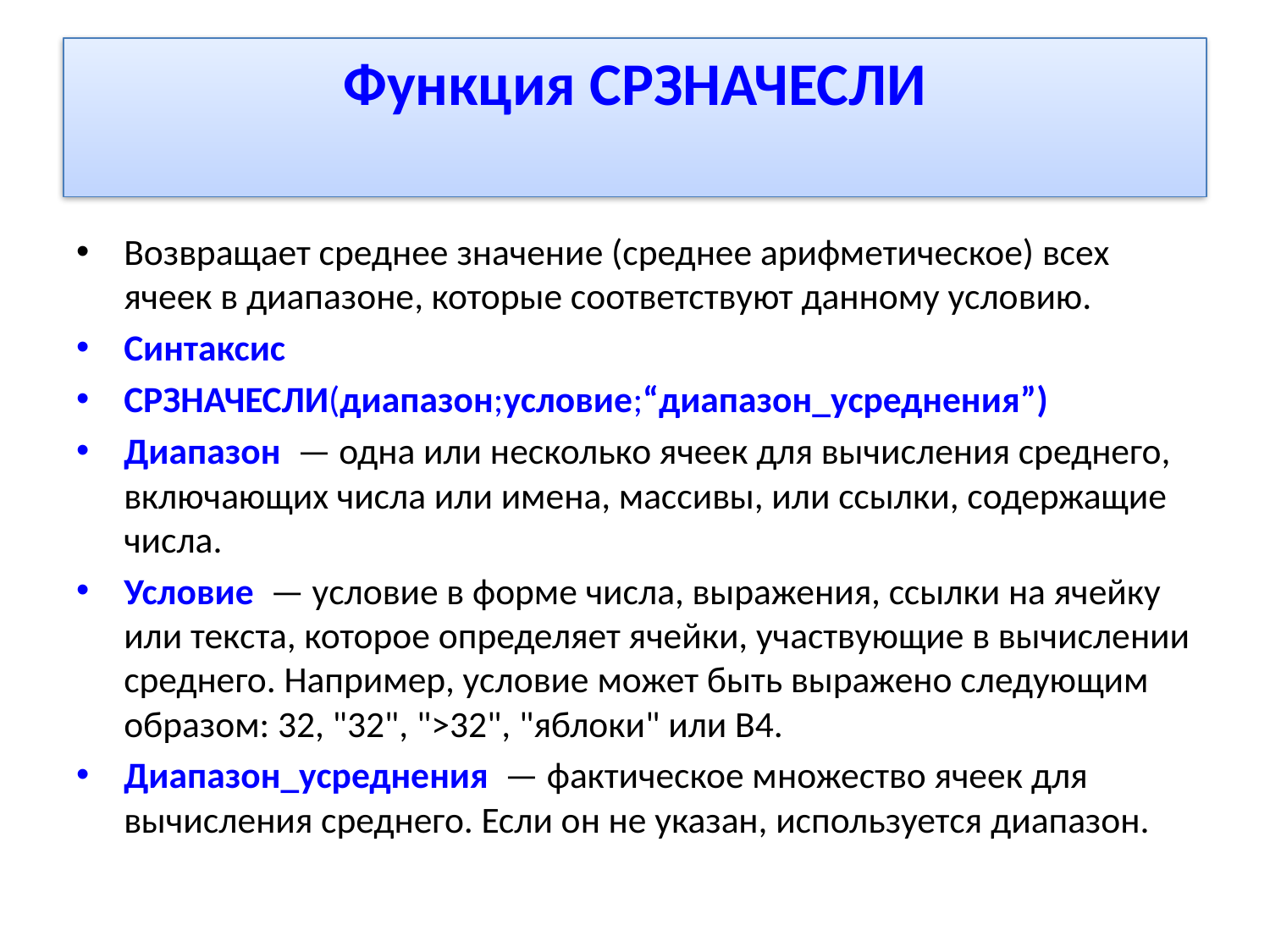

# Функция СРЗНАЧЕСЛИ
Возвращает среднее значение (среднее арифметическое) всех ячеек в диапазоне, которые соответствуют данному условию.
Синтаксис
СРЗНАЧЕСЛИ(диапазон;условие;“диапазон_усреднения”)
Диапазон  — одна или несколько ячеек для вычисления среднего, включающих числа или имена, массивы, или ссылки, содержащие числа.
Условие  — условие в форме числа, выражения, ссылки на ячейку или текста, которое определяет ячейки, участвующие в вычислении среднего. Например, условие может быть выражено следующим образом: 32, "32", ">32", "яблоки" или B4.
Диапазон_усреднения  — фактическое множество ячеек для вычисления среднего. Если он не указан, используется диапазон.